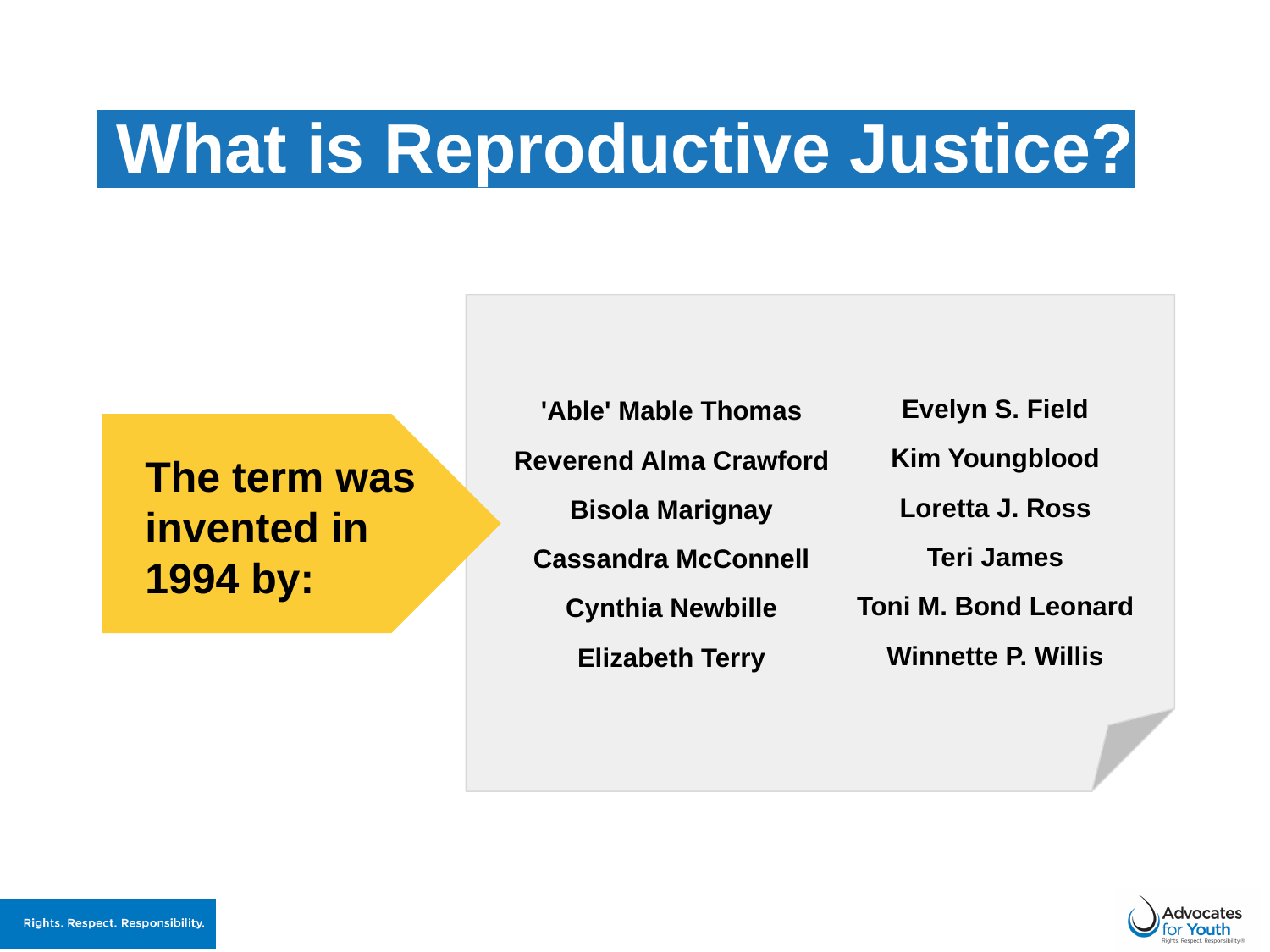

# What is Reproductive Justice?

Evelyn S. Field
Kim Youngblood
Loretta J. Ross
Teri James
Toni M. Bond Leonard
Winnette P. Willis

'Able' Mable Thomas
Reverend Alma Crawford
Bisola Marignay
Cassandra McConnell
Cynthia Newbille
Elizabeth Terry

The term was
invented in
1994 by: